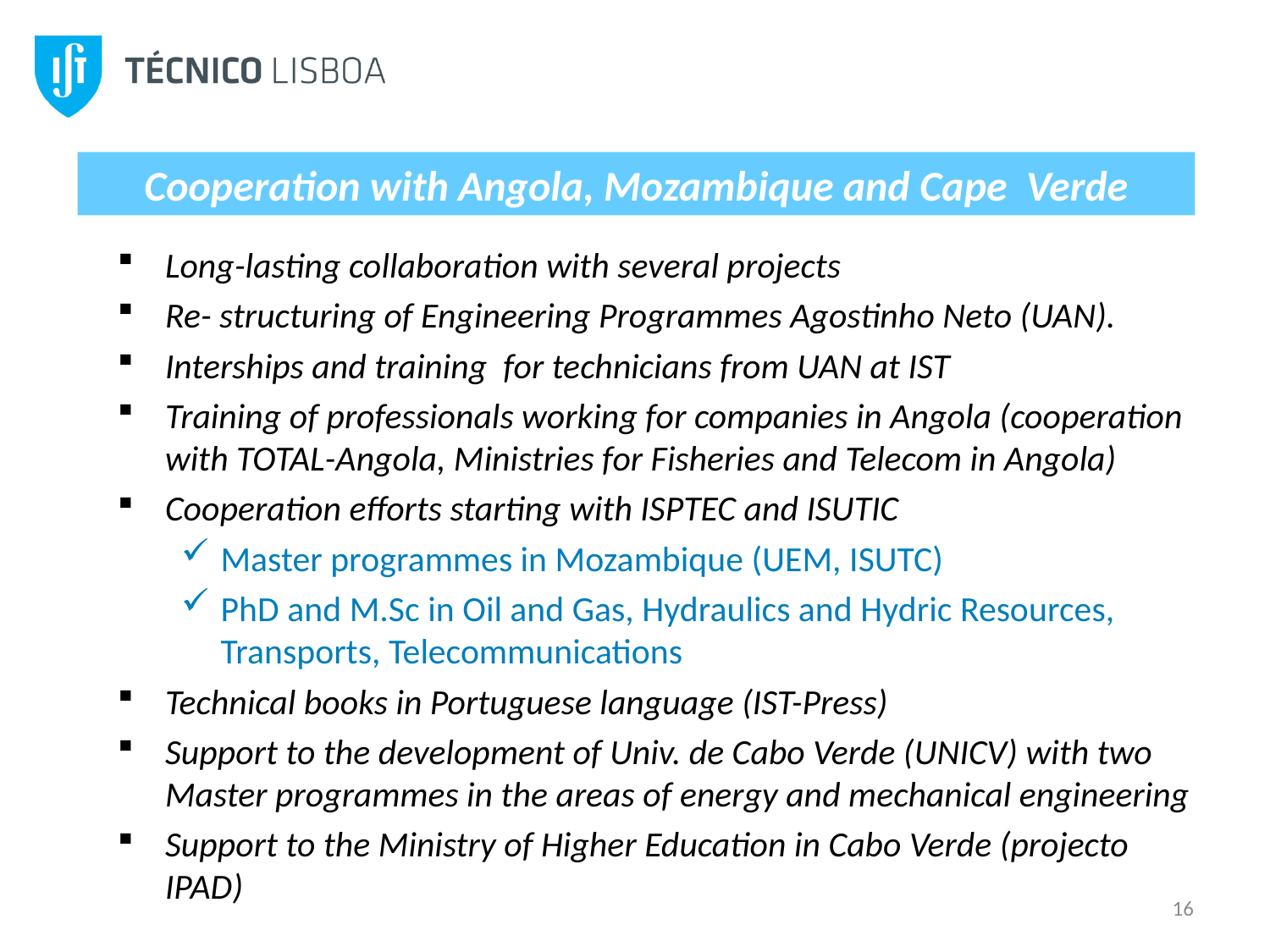

Cooperation with Angola, Mozambique and Cape  Verde
Long-lasting collaboration with several projects
Re- structuring of Engineering Programmes Agostinho Neto (UAN).
Interships and training  for technicians from UAN at IST
Training of professionals working for companies in Angola (cooperation with TOTAL-Angola, Ministries for Fisheries and Telecom in Angola)
Cooperation efforts starting with ISPTEC and ISUTIC
Master programmes in Mozambique (UEM, ISUTC)
PhD and M.Sc in Oil and Gas, Hydraulics and Hydric Resources, Transports, Telecommunications
Technical books in Portuguese language (IST-Press)
Support to the development of Univ. de Cabo Verde (UNICV) with two Master programmes in the areas of energy and mechanical engineering
Support to the Ministry of Higher Education in Cabo Verde (projecto IPAD)

16